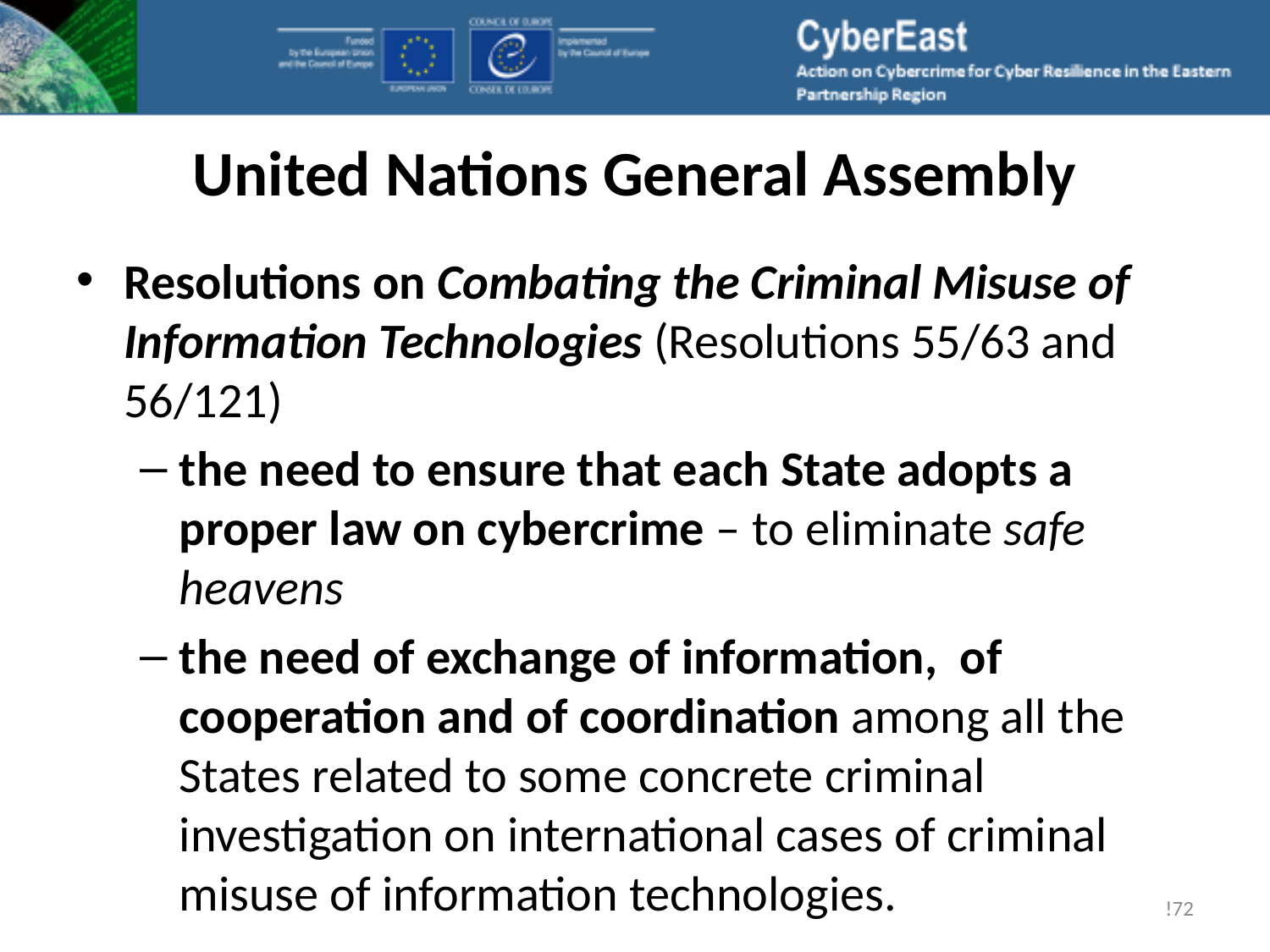

# United Nations General Assembly
Resolutions on Combating the Criminal Misuse of Information Technologies (Resolutions 55/63 and 56/121)
the need to ensure that each State adopts a proper law on cybercrime – to eliminate safe heavens
the need of exchange of information,  of cooperation and of coordination among all the States related to some concrete criminal investigation on international cases of criminal misuse of information technologies.

!72